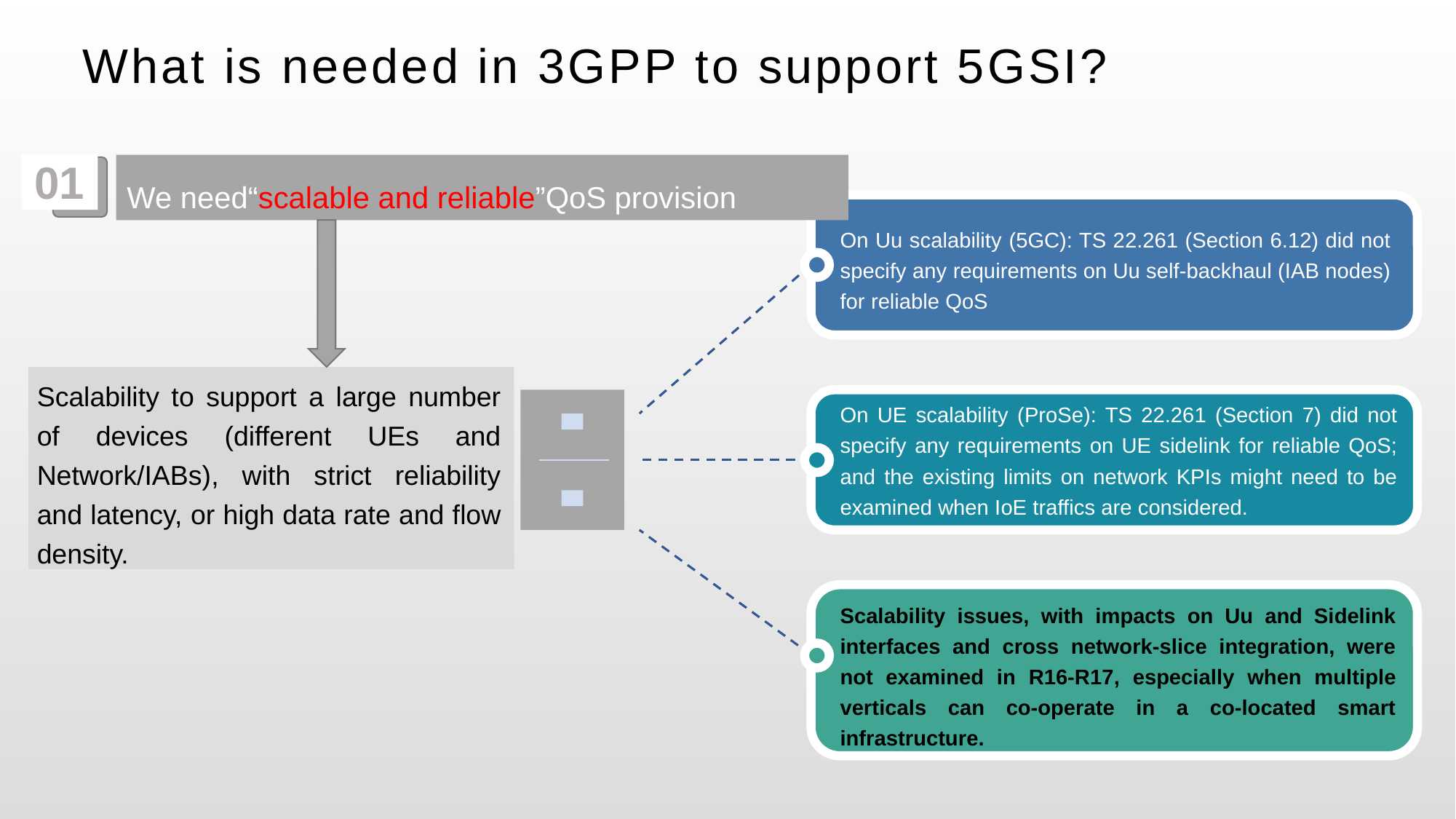

What is needed in 3GPP to support 5GSI?
01
We need“scalable and reliable”QoS provision

On Uu scalability (5GC): TS 22.261 (Section 6.12) did not specify any requirements on Uu self-backhaul (IAB nodes) for reliable QoS

Scalability to support a large number of devices (different UEs and Network/IABs), with strict reliability and latency, or high data rate and flow density.

On UE scalability (ProSe): TS 22.261 (Section 7) did not specify any requirements on UE sidelink for reliable QoS; and the existing limits on network KPIs might need to be examined when IoE traffics are considered.

Scalability issues, with impacts on Uu and Sidelink interfaces and cross network-slice integration, were not examined in R16-R17, especially when multiple verticals can co-operate in a co-located smart infrastructure.